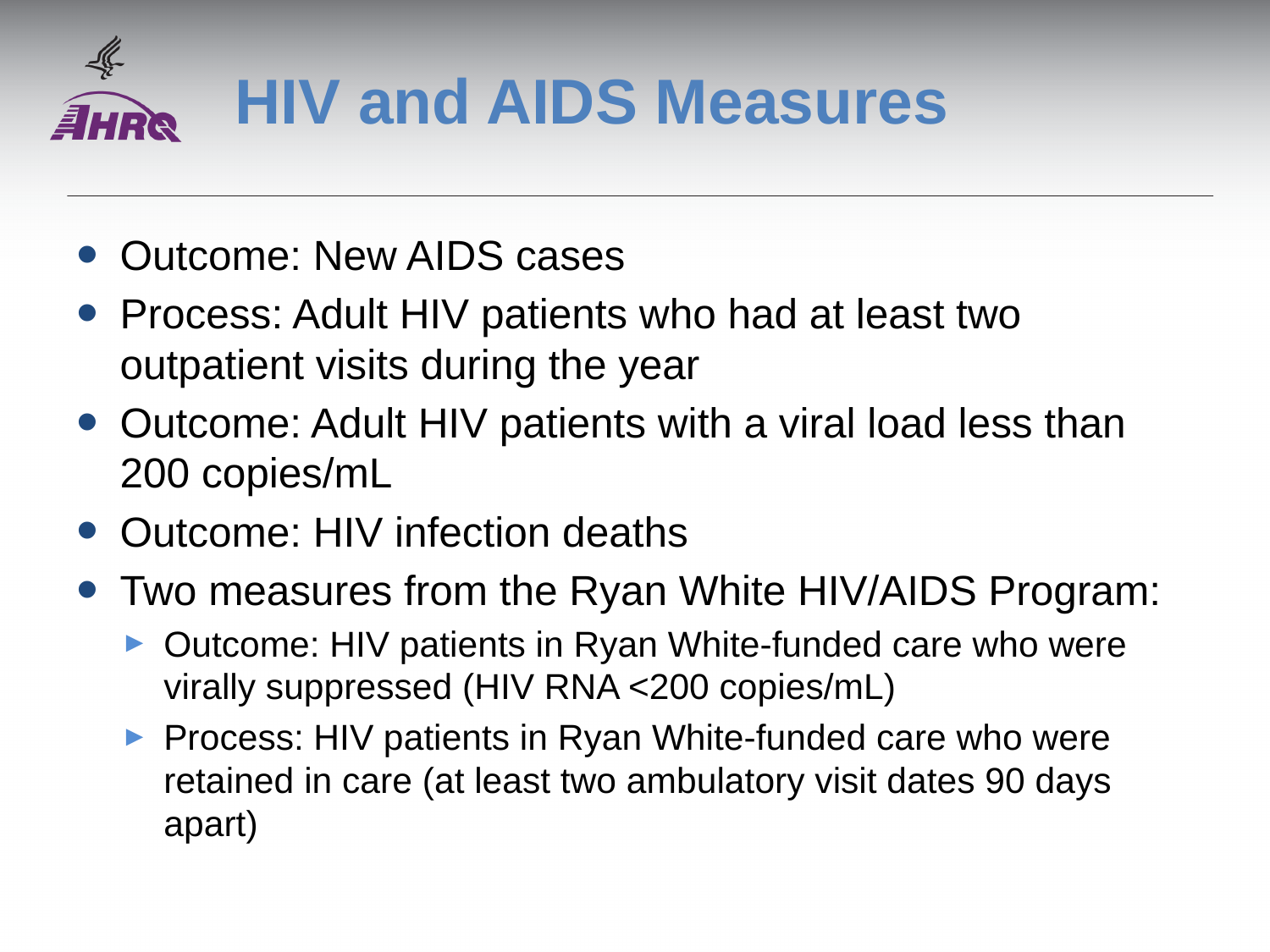

# HIV and AIDS Measures
Outcome: New AIDS cases
Process: Adult HIV patients who had at least two outpatient visits during the year
Outcome: Adult HIV patients with a viral load less than 200 copies/mL
Outcome: HIV infection deaths
Two measures from the Ryan White HIV/AIDS Program:
Outcome: HIV patients in Ryan White-funded care who were virally suppressed (HIV RNA <200 copies/mL)
Process: HIV patients in Ryan White-funded care who were retained in care (at least two ambulatory visit dates 90 days apart)